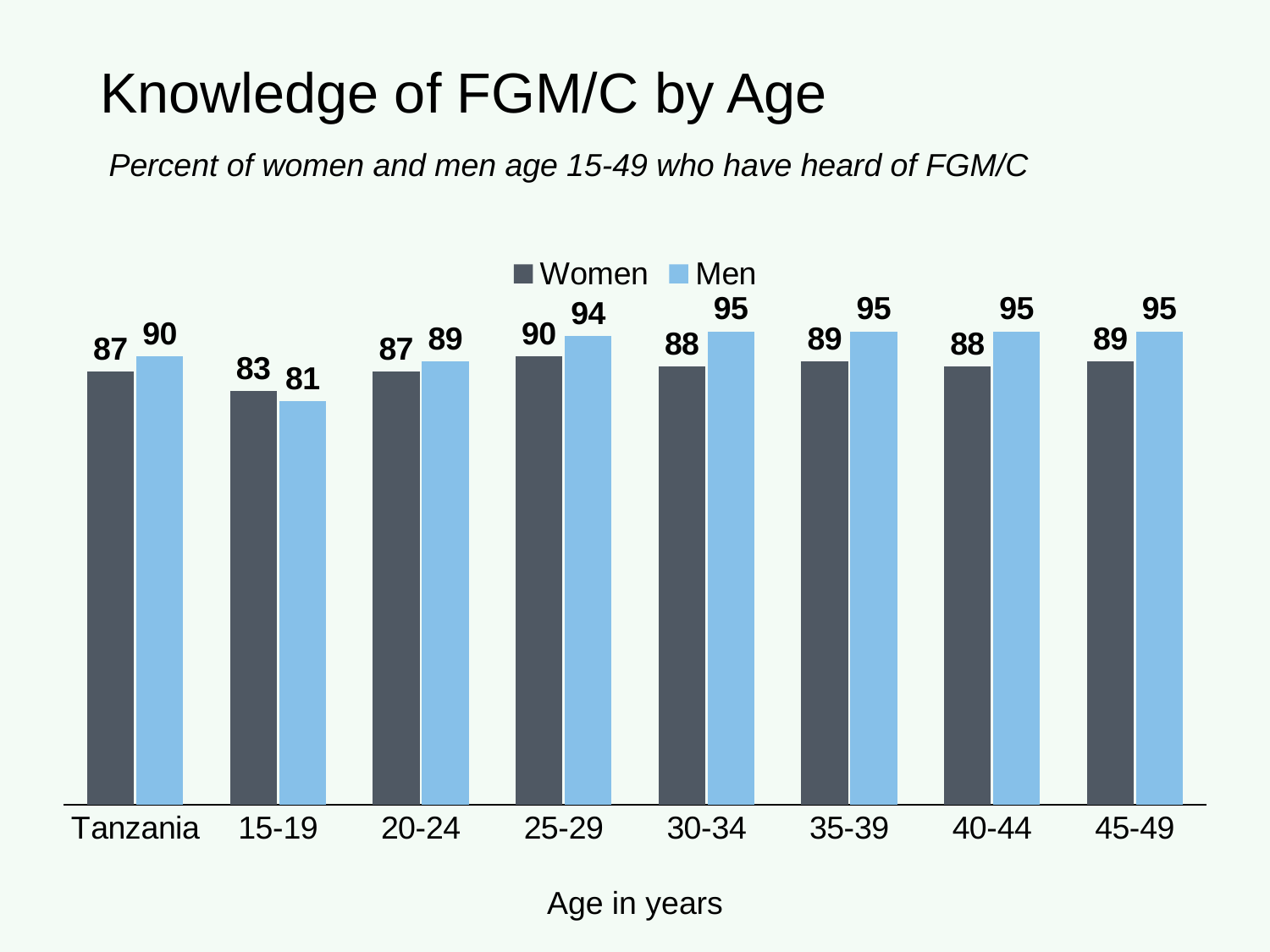

# Knowledge of FGM/C by Age
 Percent of women and men age 15-49 who have heard of FGM/C

### Chart

| Category | Women | Men |
|---|---|---|
| Tanzania | 87.0 | 90.0 |
| 15-19 | 83.0 | 81.0 |
| 20-24 | 87.0 | 89.0 |
| 25-29 | 90.0 | 94.0 |
| 30-34 | 88.0 | 95.0 |
| 35-39 | 89.0 | 95.0 |
| 40-44 | 88.0 | 95.0 |
| 45-49 | 89.0 | 95.0 |
Age in years